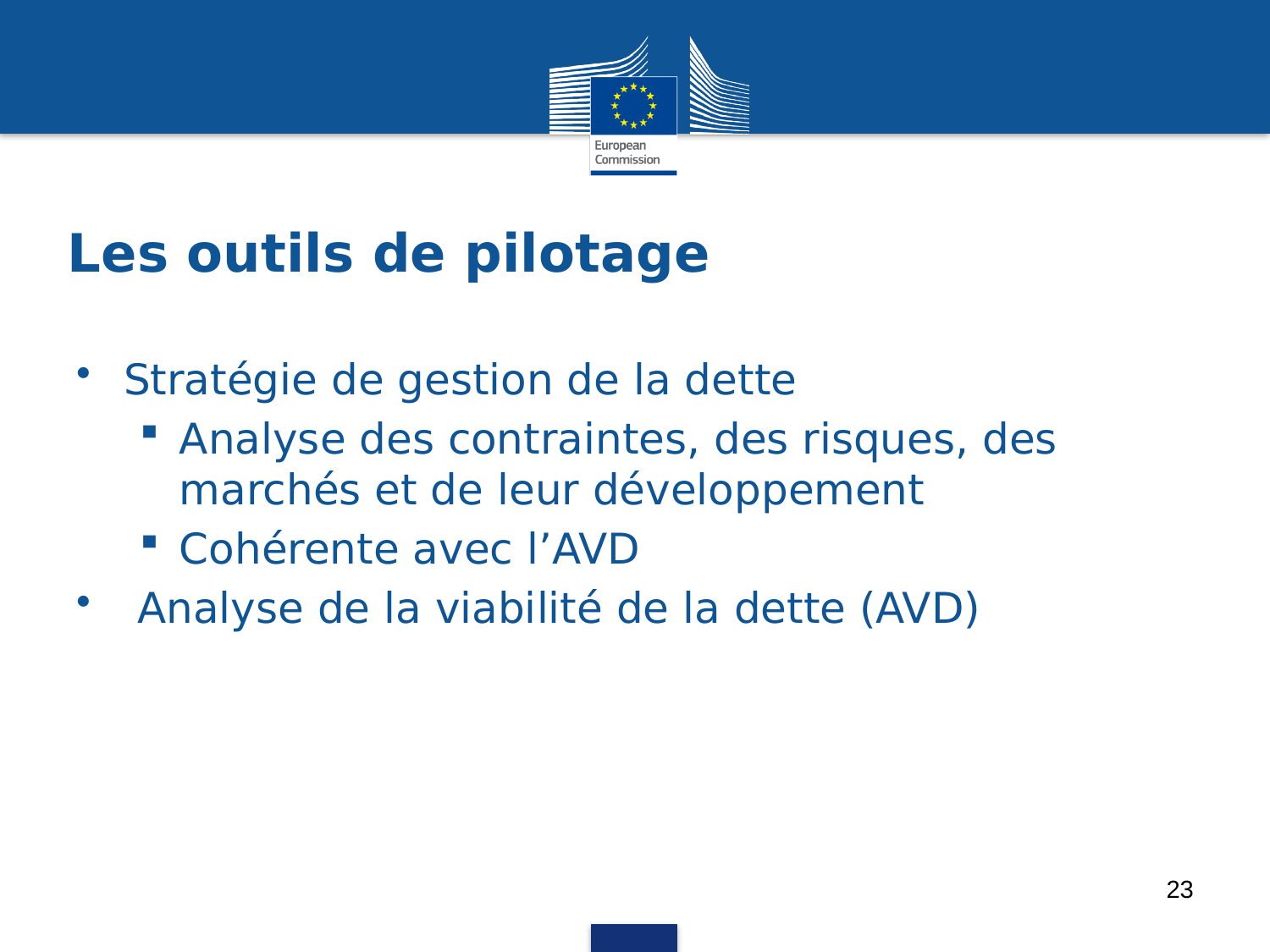

# Les outils de pilotage
Stratégie de gestion de la dette
Analyse des contraintes, des risques, des marchés et de leur développement
Cohérente avec l’AVD
 Analyse de la viabilité de la dette (AVD)

23